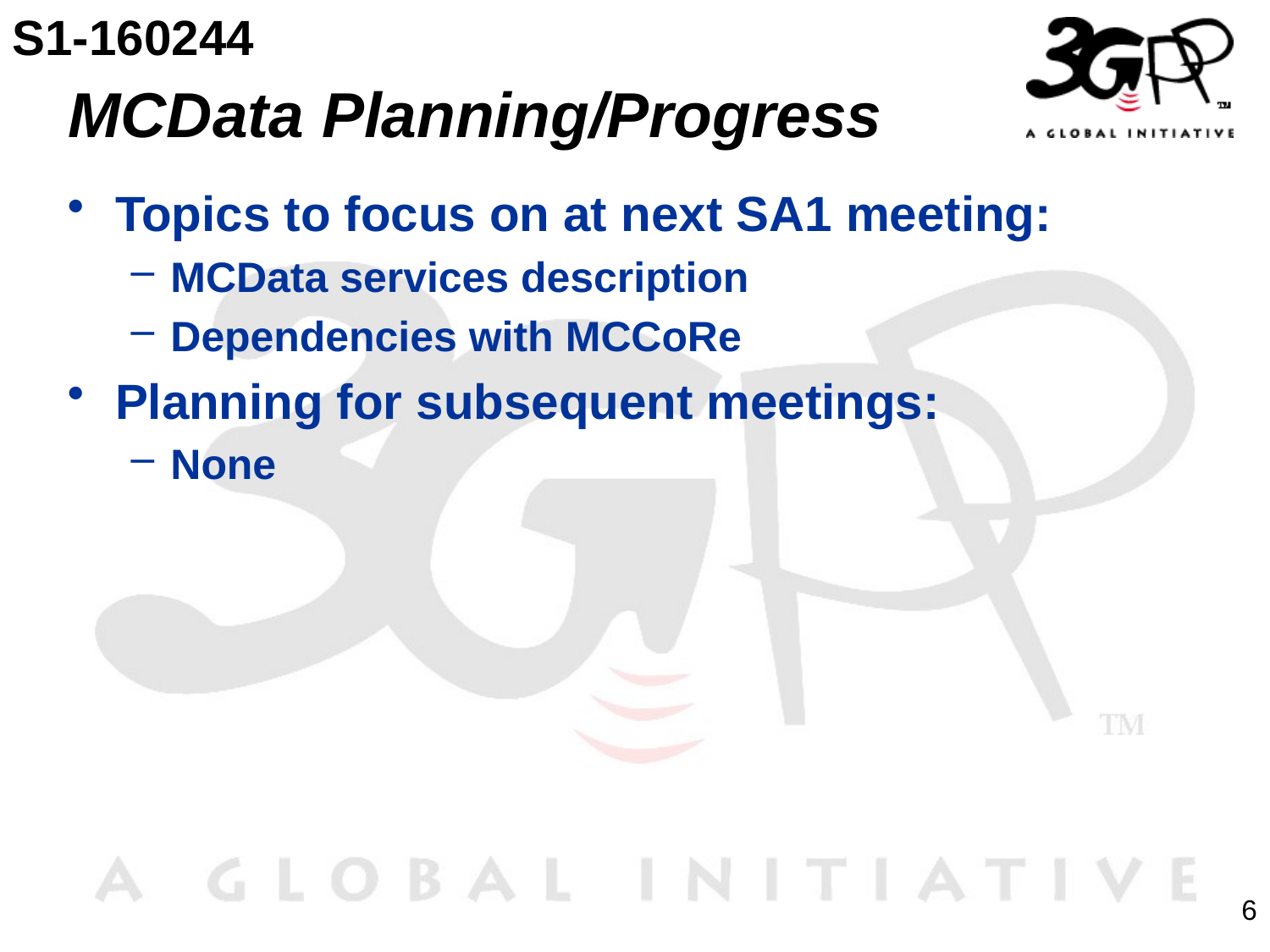

S1-160244
# MCData Planning/Progress
Topics to focus on at next SA1 meeting:
MCData services description
Dependencies with MCCoRe
Planning for subsequent meetings:
None

6